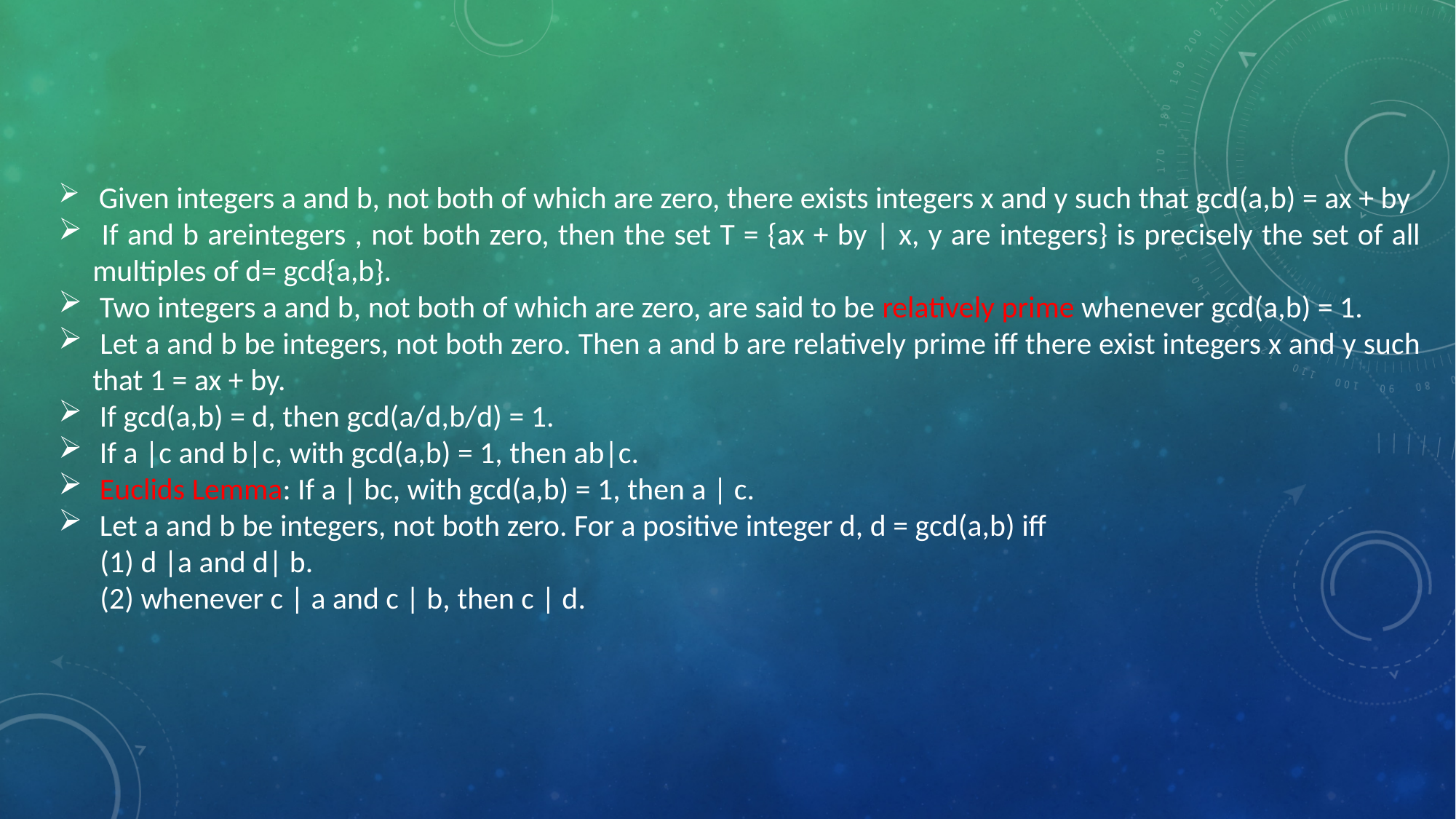

Given integers a and b, not both of which are zero, there exists integers x and y such that gcd(a,b) = ax + by
 If and b areintegers , not both zero, then the set T = {ax + by | x, y are integers} is precisely the set of all multiples of d= gcd{a,b}.
 Two integers a and b, not both of which are zero, are said to be relatively prime whenever gcd(a,b) = 1.
 Let a and b be integers, not both zero. Then a and b are relatively prime iff there exist integers x and y such that 1 = ax + by.
 If gcd(a,b) = d, then gcd(a/d,b/d) = 1.
 If a |c and b|c, with gcd(a,b) = 1, then ab|c.
 Euclids Lemma: If a | bc, with gcd(a,b) = 1, then a | c.
 Let a and b be integers, not both zero. For a positive integer d, d = gcd(a,b) iff
      (1) d |a and d| b.
      (2) whenever c | a and c | b, then c | d.